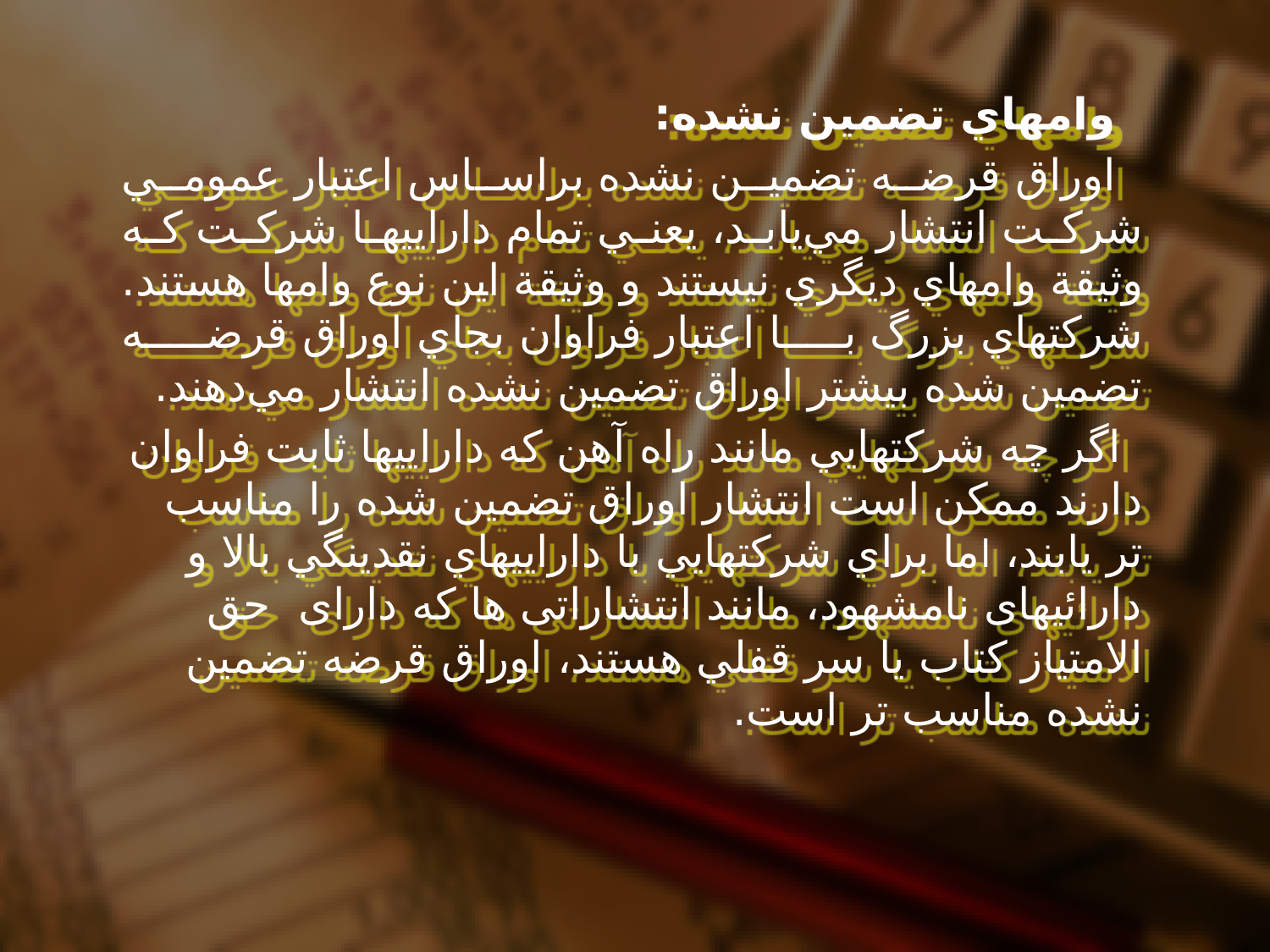

وامهاي تضمين نشده:
اوراق قرضه تضمين نشده براساس اعتبار عمومي شركت انتشار مي‌يابد، يعني تمام داراييها شركت كه وثيقة وامهاي ديگري نيستند و وثيقة اين نوع وامها هستند. شركتهاي بزرگ با اعتبار فراوان بجاي اوراق قرضه تضمين شده بيشتر اوراق تضمين نشده انتشار مي‌دهند.
اگر چه شركتهايي مانند راه آهن كه داراييها ثابت فراوان دارند ممكن است انتشار اوراق تضمين شده را مناسب تر يابند، اما براي شركتهايي با داراييهاي نقدينگي بالا و دارائیهای نامشهود، مانند انتشاراتی ها که دارای  حق الامتياز كتاب يا سر قفلي هستند، اوراق قرضه تضمین نشده مناسب تر است.